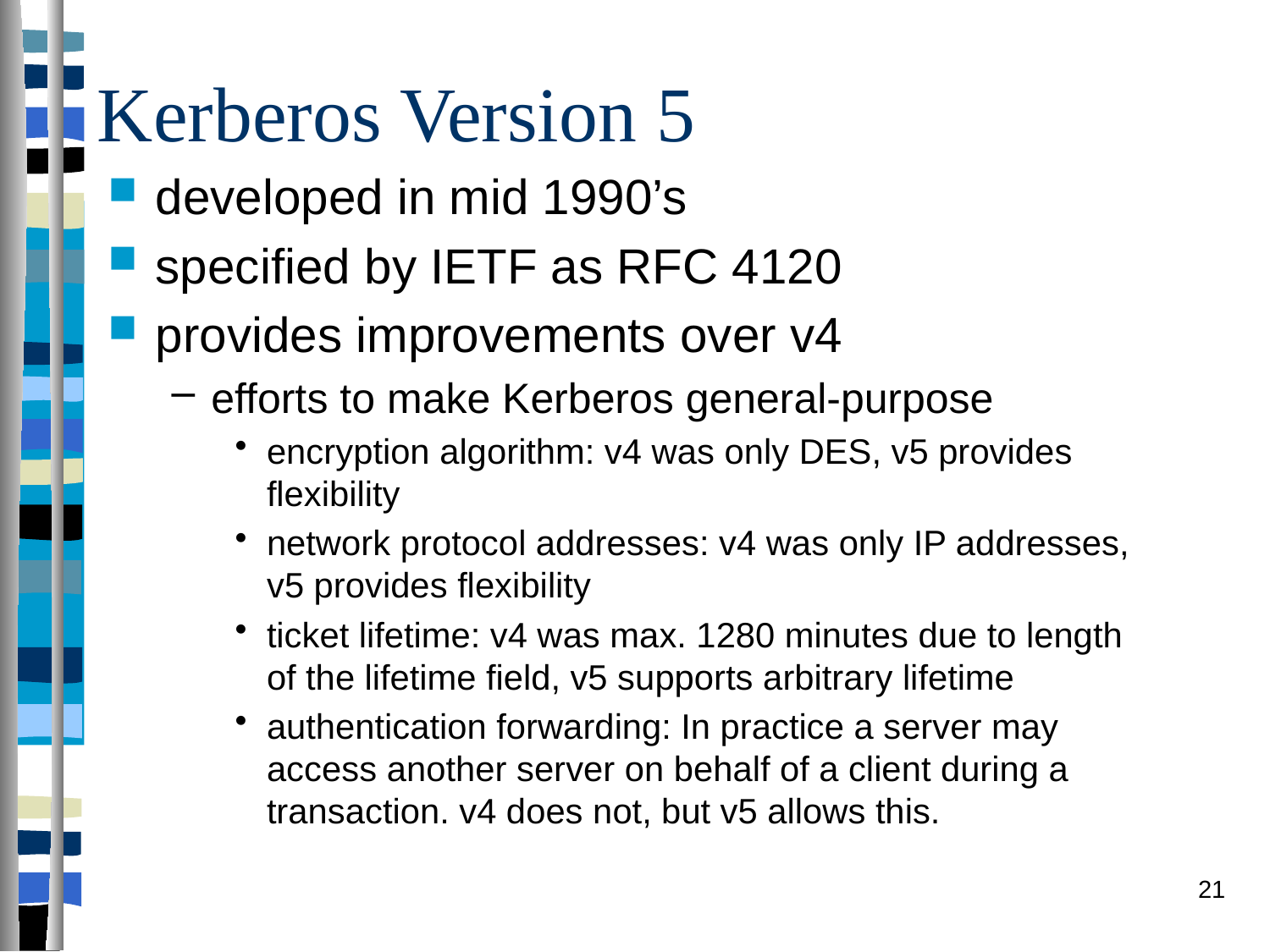

# Kerberos Version 5
developed in mid 1990’s
specified by IETF as RFC 4120
provides improvements over v4
efforts to make Kerberos general-purpose
encryption algorithm: v4 was only DES, v5 provides flexibility
network protocol addresses: v4 was only IP addresses, v5 provides flexibility
ticket lifetime: v4 was max. 1280 minutes due to length of the lifetime field, v5 supports arbitrary lifetime
authentication forwarding: In practice a server may access another server on behalf of a client during a transaction. v4 does not, but v5 allows this.
21